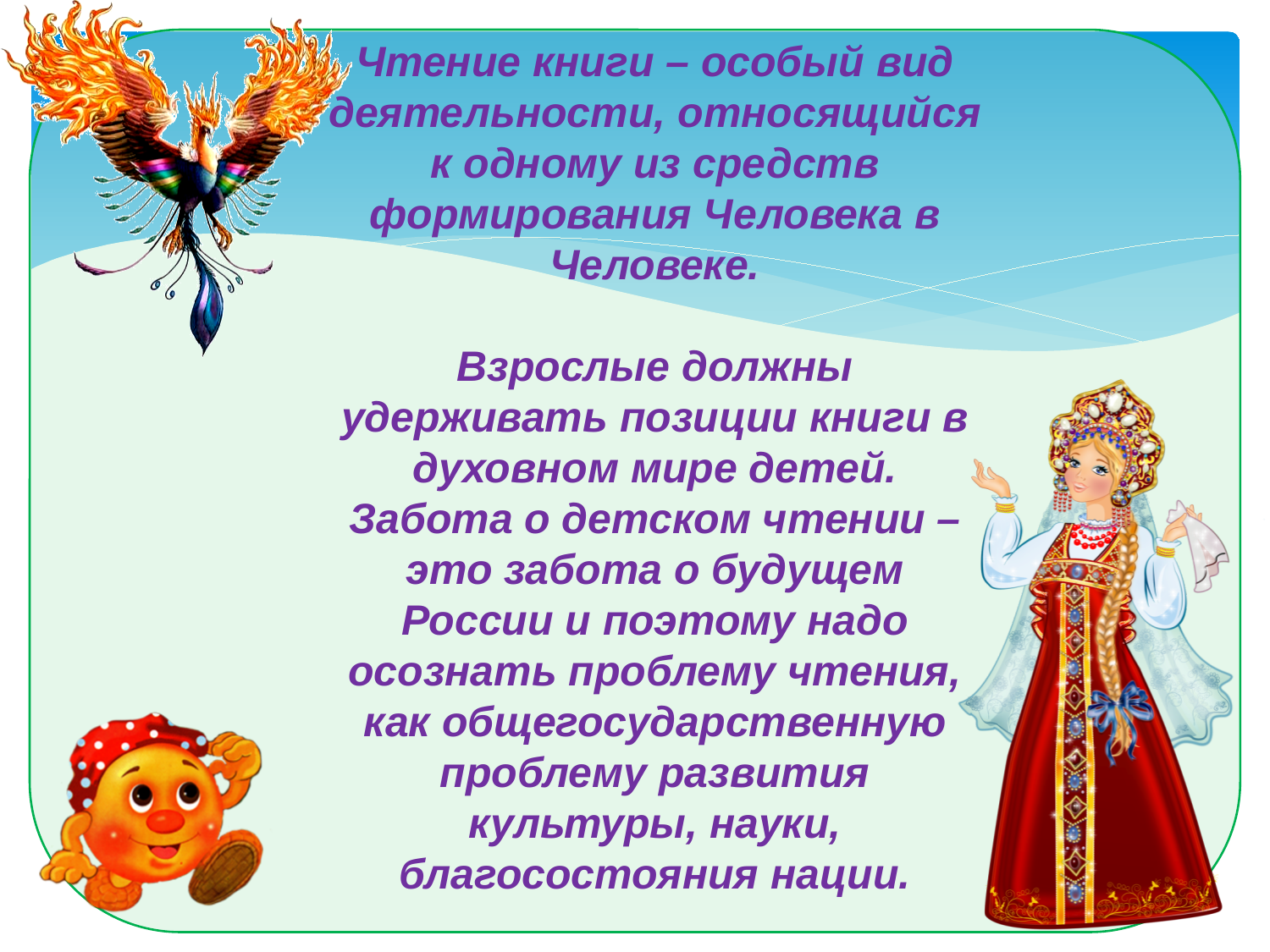

# Чтение книги – особый вид деятельности, относящийся к одному из средств формирования Человека в Человеке. Взрослые должны удерживать позиции книги в духовном мире детей. Забота о детском чтении – это забота о будущем России и поэтому надо осознать проблему чтения, как общегосударственную проблему развития культуры, науки, благосостояния нации.